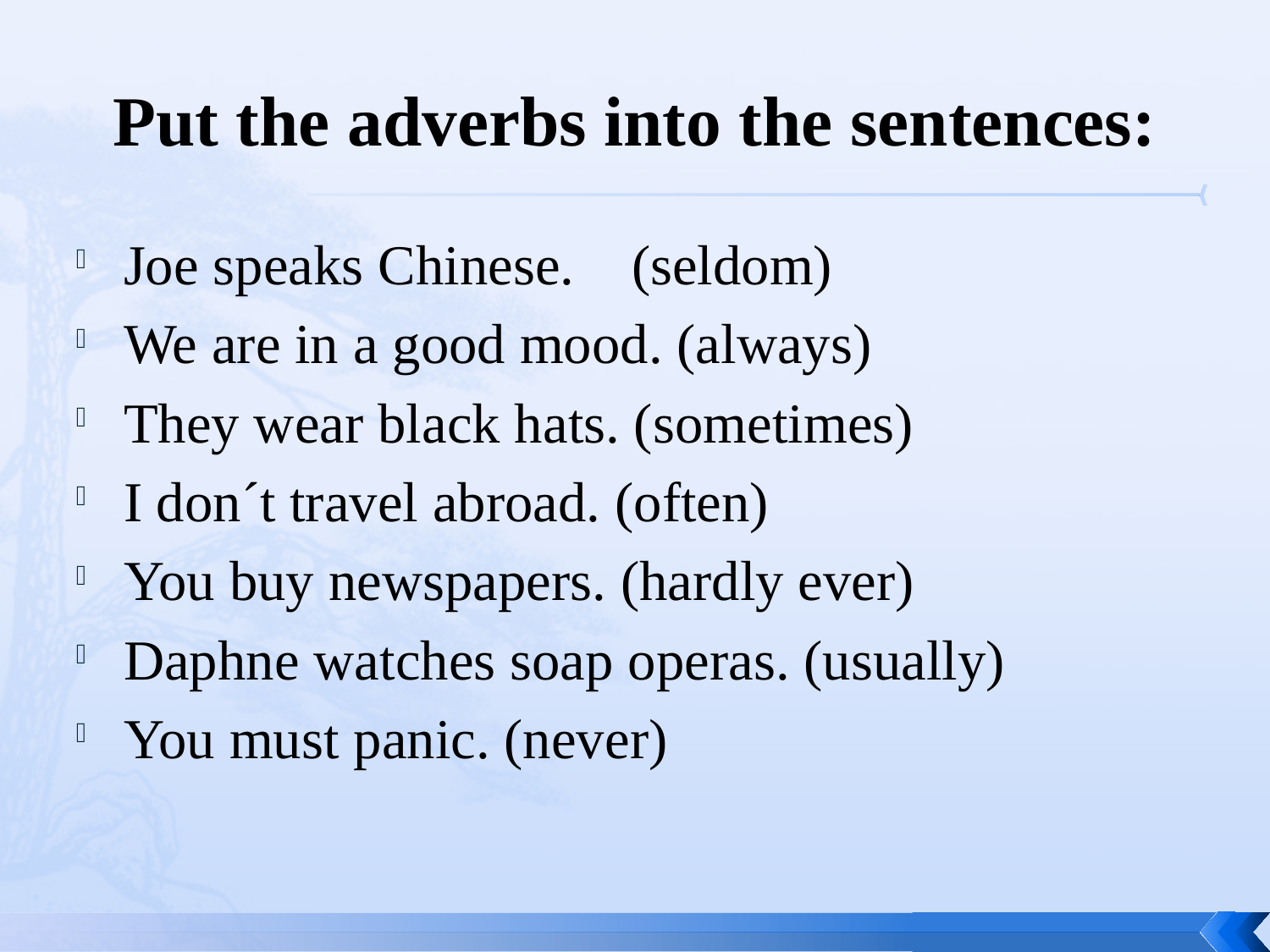

# Put the adverbs into the sentences:
Joe speaks Chinese.	(seldom)
We are in a good mood. (always)
They wear black hats. (sometimes)
I don´t travel abroad. (often)
You buy newspapers. (hardly ever)
Daphne watches soap operas. (usually)
You must panic. (never)